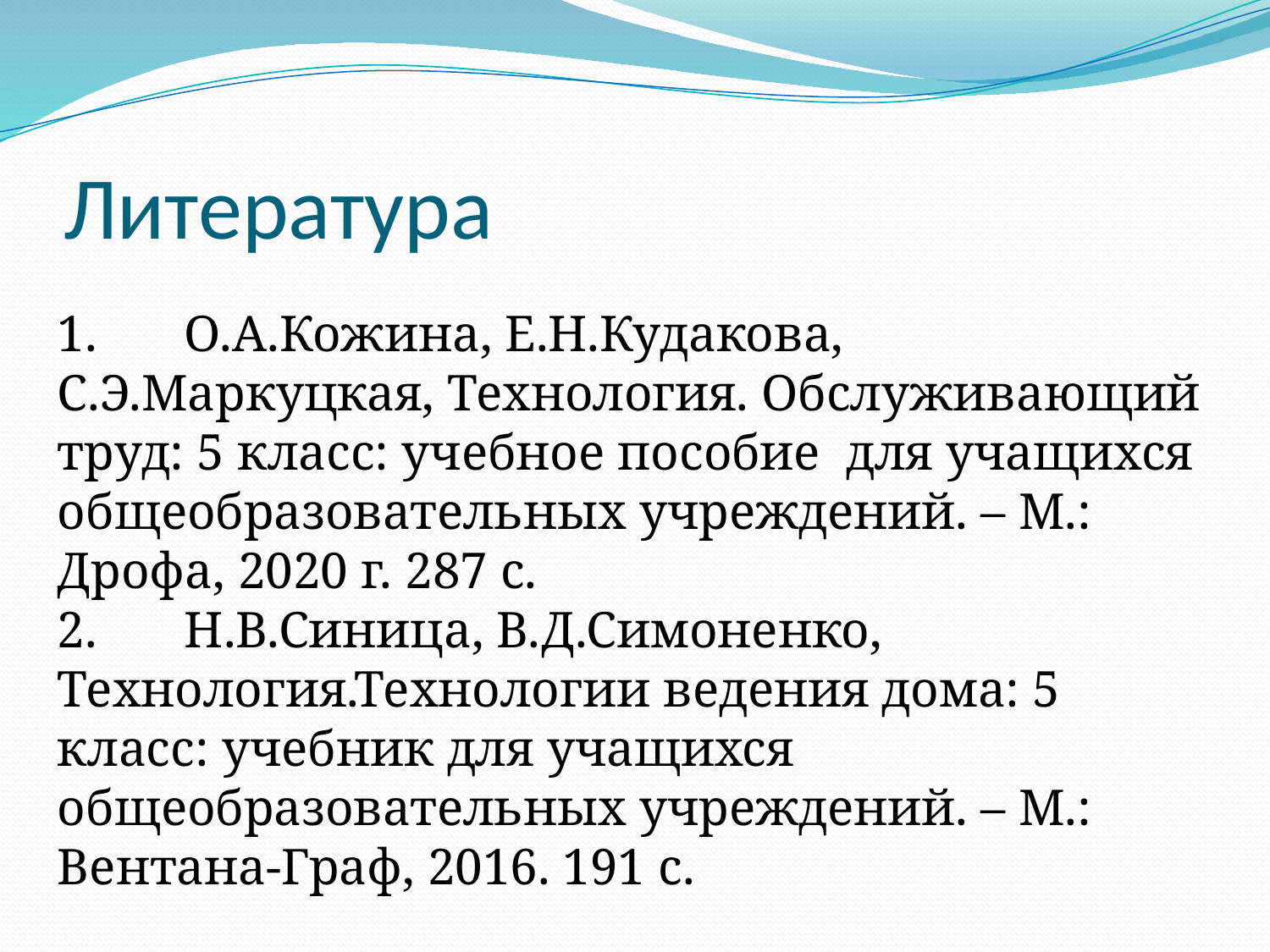

# Литература
1.	О.А.Кожина, Е.Н.Кудакова, С.Э.Маркуцкая, Технология. Обслуживающий труд: 5 класс: учебное пособие  для учащихся общеобразовательных учреждений. – М.: Дрофа, 2020 г. 287 с.
2.	Н.В.Синица, В.Д.Симоненко,  Технология.Технологии ведения дома: 5 класс: учебник для учащихся общеобразовательных учреждений. – М.: Вентана-Граф, 2016. 191 с.